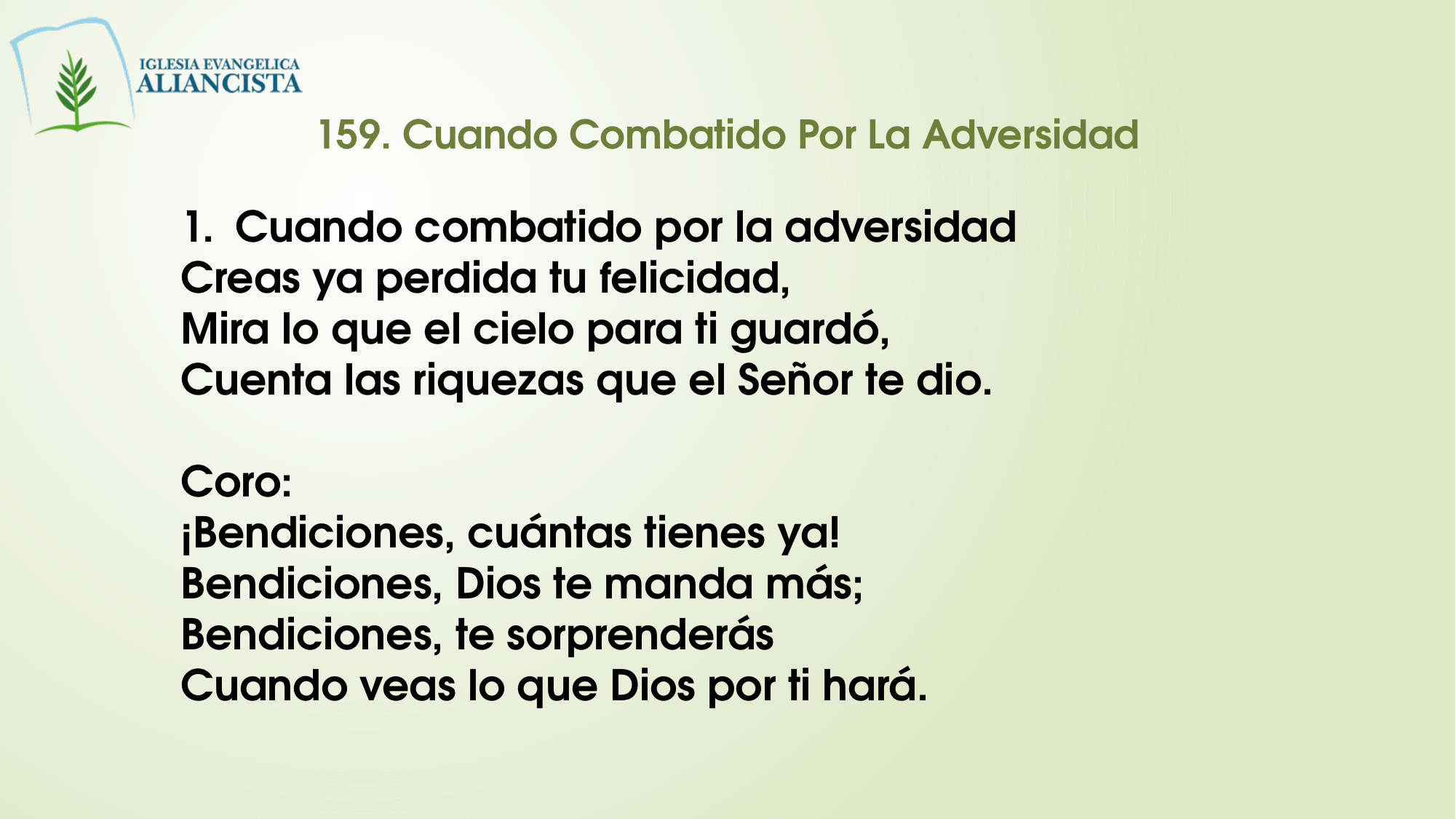

159. Cuando Combatido Por La Adversidad
Cuando combatido por la adversidad
Creas ya perdida tu felicidad,
Mira lo que el cielo para ti guardó,
Cuenta las riquezas que el Señor te dio.

Coro:
¡Bendiciones, cuántas tienes ya!
Bendiciones, Dios te manda más;
Bendiciones, te sorprenderás
Cuando veas lo que Dios por ti hará.